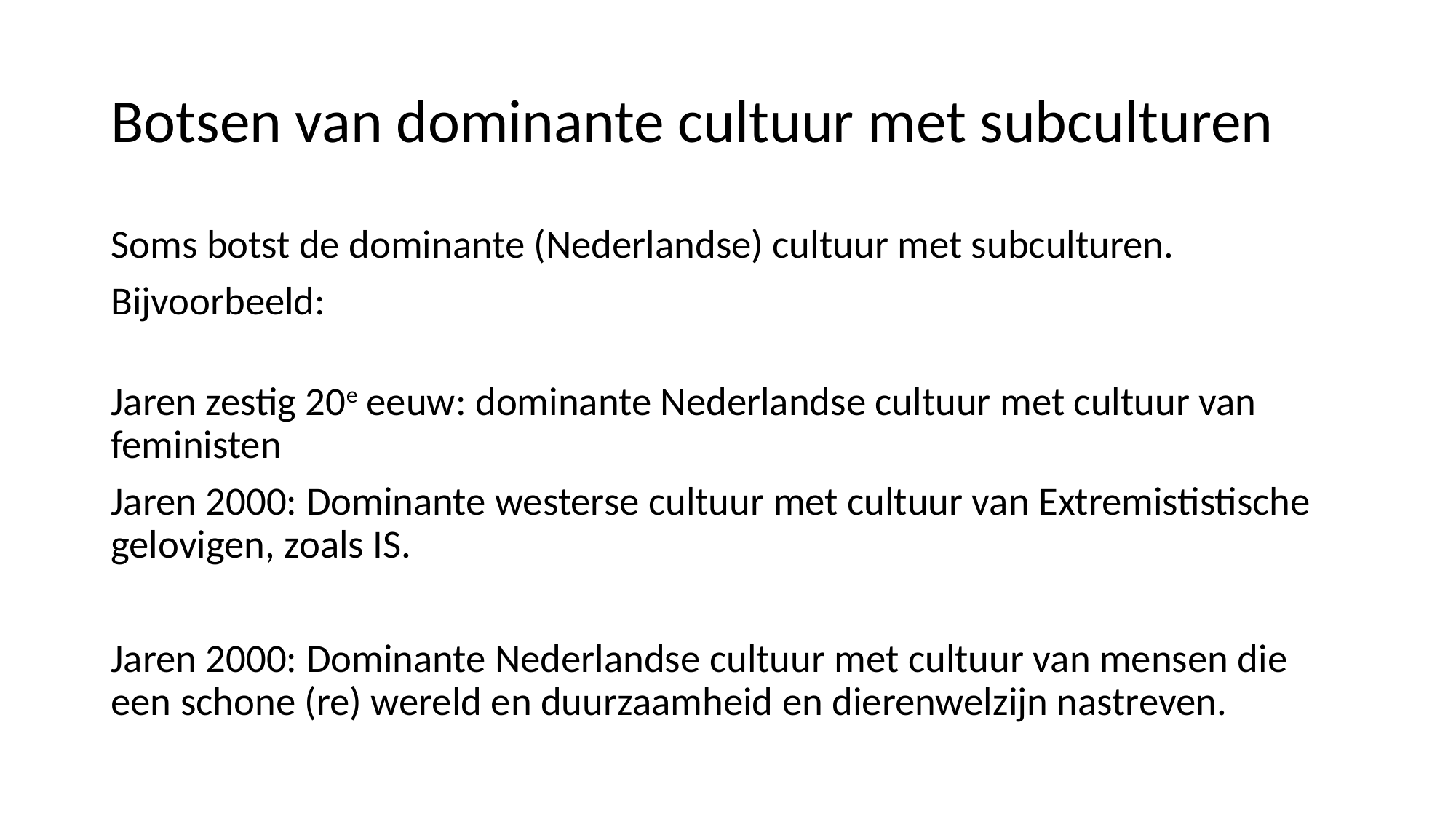

# Botsen van dominante cultuur met subculturen
Soms botst de dominante (Nederlandse) cultuur met subculturen.
Bijvoorbeeld:
Jaren zestig 20e eeuw: dominante Nederlandse cultuur met cultuur van feministen
Jaren 2000: Dominante westerse cultuur met cultuur van Extremististische gelovigen, zoals IS.

Jaren 2000: Dominante Nederlandse cultuur met cultuur van mensen die een schone (re) wereld en duurzaamheid en dierenwelzijn nastreven.